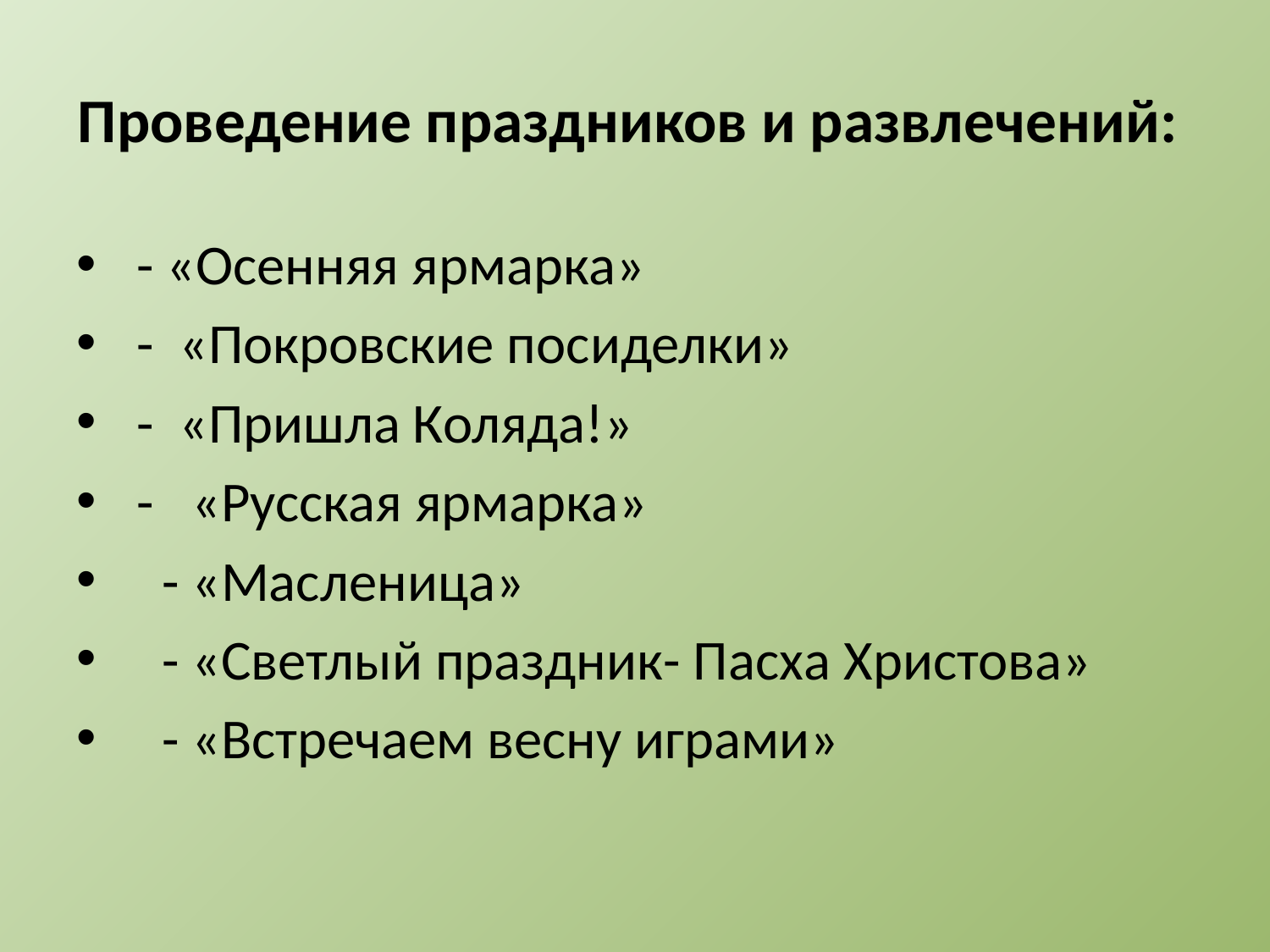

# Проведение праздников и развлечений:
 - «Осенняя ярмарка»
 -  «Покровские посиделки»
 -  «Пришла Коляда!»
 -   «Русская ярмарка»
   - «Масленица»
   - «Светлый праздник- Пасха Христова»
   - «Встречаем весну играми»